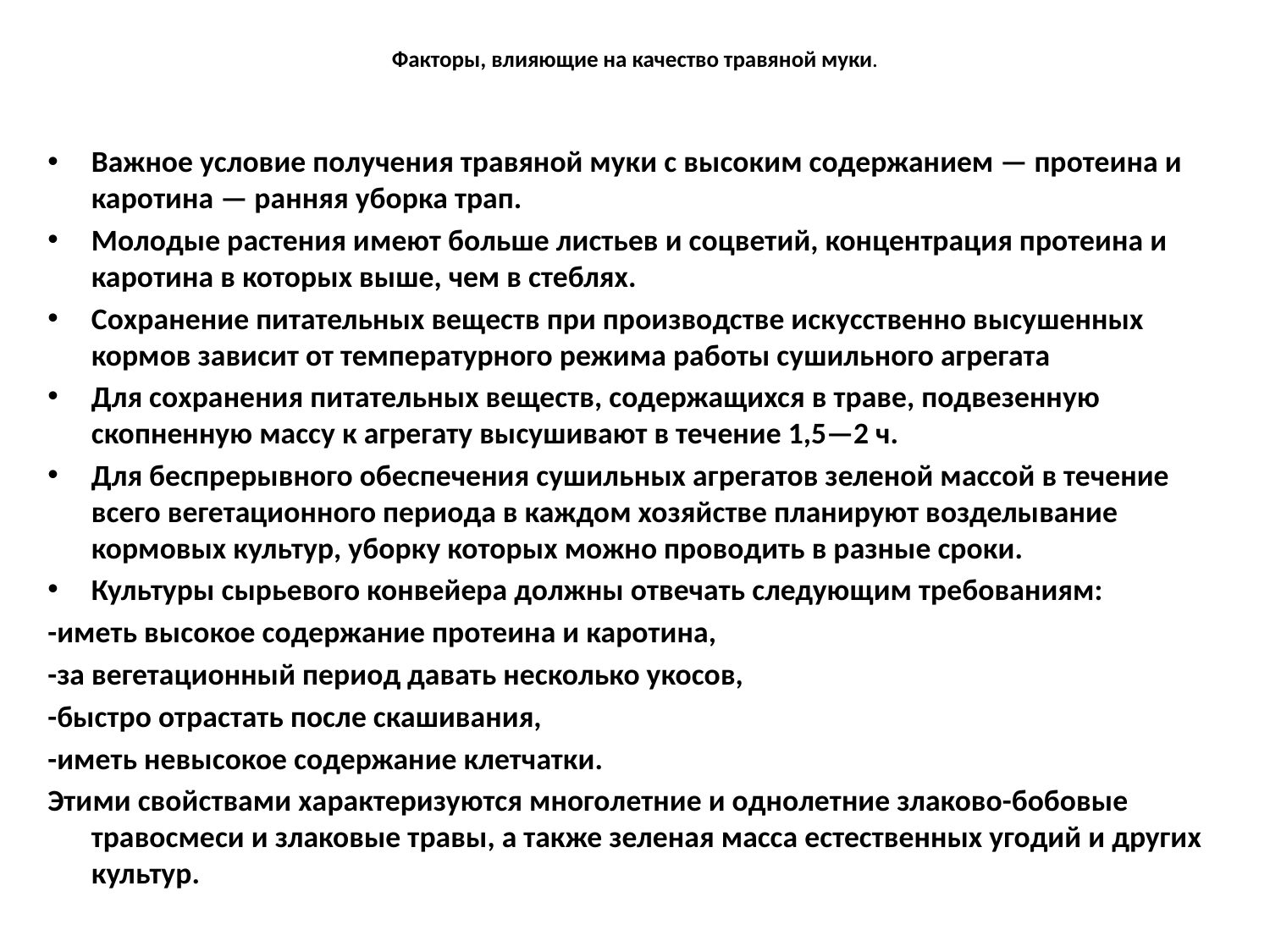

# Факторы, влияющие на качество травяной муки.
Важное условие получения травяной муки с высоким содержанием — протеина и каротина — ранняя уборка трап.
Молодые растения имеют больше листьев и соцветий, концентрация протеина и каротина в которых выше, чем в стеблях.
Сохранение питательных веществ при производстве искусственно высушенных кормов зависит от температурного режима работы сушильного агрегата
Для сохранения питательных веществ, содержащихся в траве, подвезенную скопненную массу к агрегату высушивают в течение 1,5—2 ч.
Для беспрерывного обеспечения сушильных агрегатов зеленой массой в течение всего вегетационного периода в каждом хозяйстве планируют возделывание кормовых культур, уборку которых можно проводить в разные сроки.
Культуры сырьевого конвейера должны отвечать следующим требованиям:
-иметь высокое содержание протеина и каротина,
-за вегетационный период давать несколько укосов,
-быстро отрастать после скашивания,
-иметь невысокое содержание клетчатки.
Этими свойствами характеризуются многолетние и однолетние злаково-бобовые травосмеси и злаковые травы, а также зеленая масса естественных угодий и других культур.